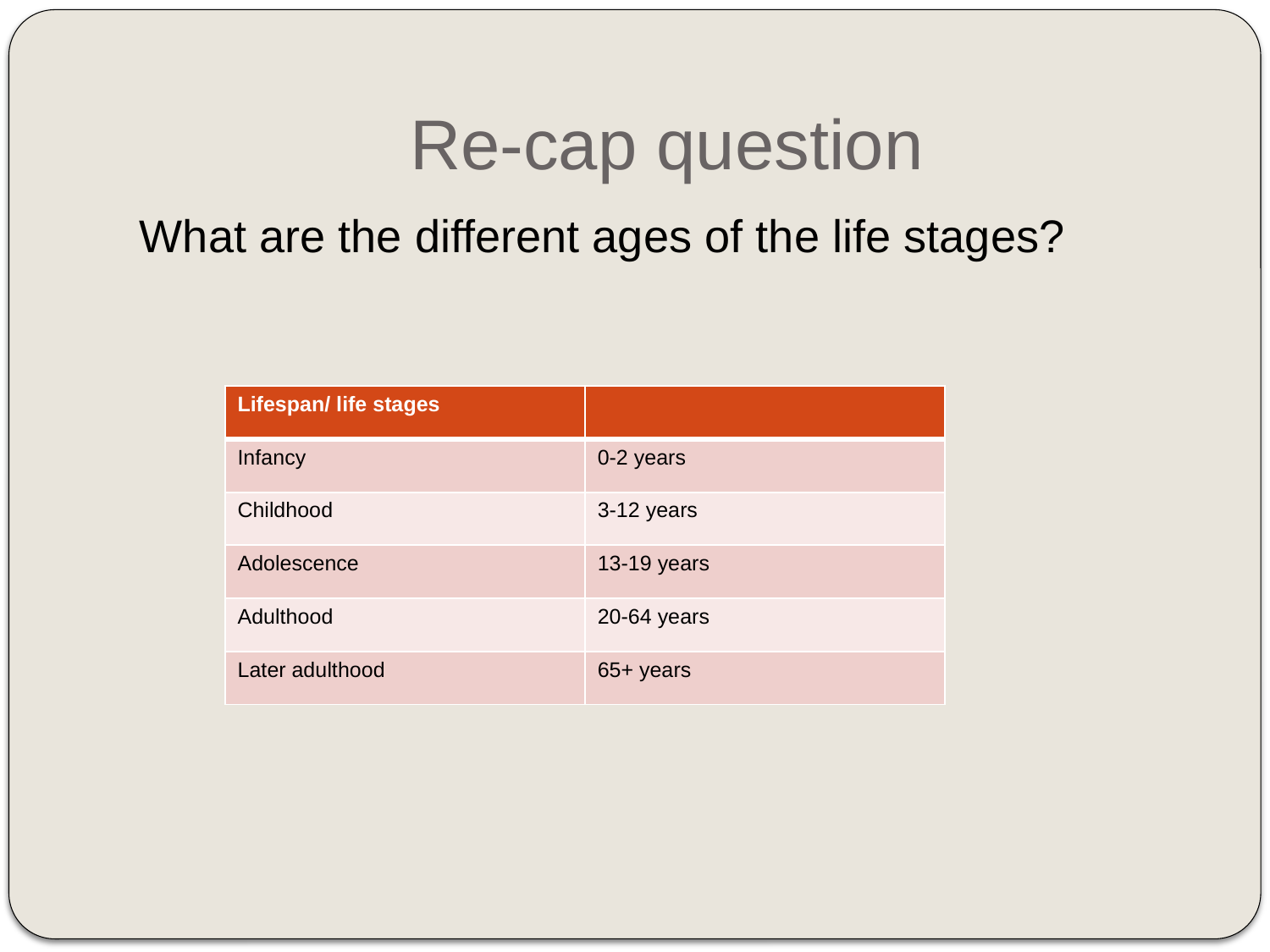

# Re-cap question
What are the different ages of the life stages?

| Lifespan/ life stages |  |
| --- | --- |
| Infancy | 0-2 years |
| Childhood | 3-12 years |
| Adolescence | 13-19 years |
| Adulthood | 20-64 years |
| Later adulthood | 65+ years |